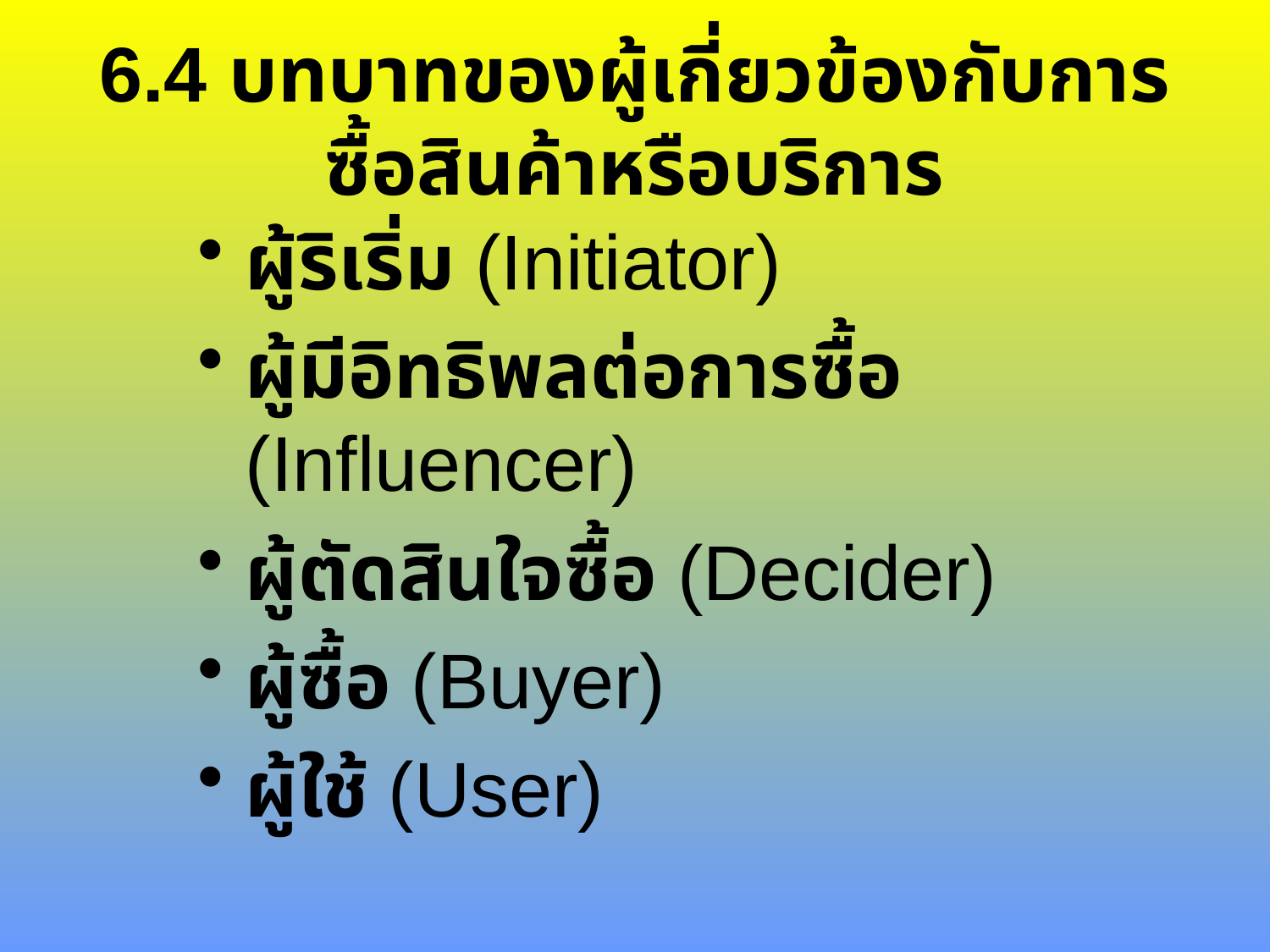

# 6.4 บทบาทของผู้เกี่ยวข้องกับการซื้อสินค้าหรือบริการ
ผู้ริเริ่ม (Initiator)
ผู้มีอิทธิพลต่อการซื้อ (Influencer)
ผู้ตัดสินใจซื้อ (Decider)
ผู้ซื้อ (Buyer)
ผู้ใช้ (User)